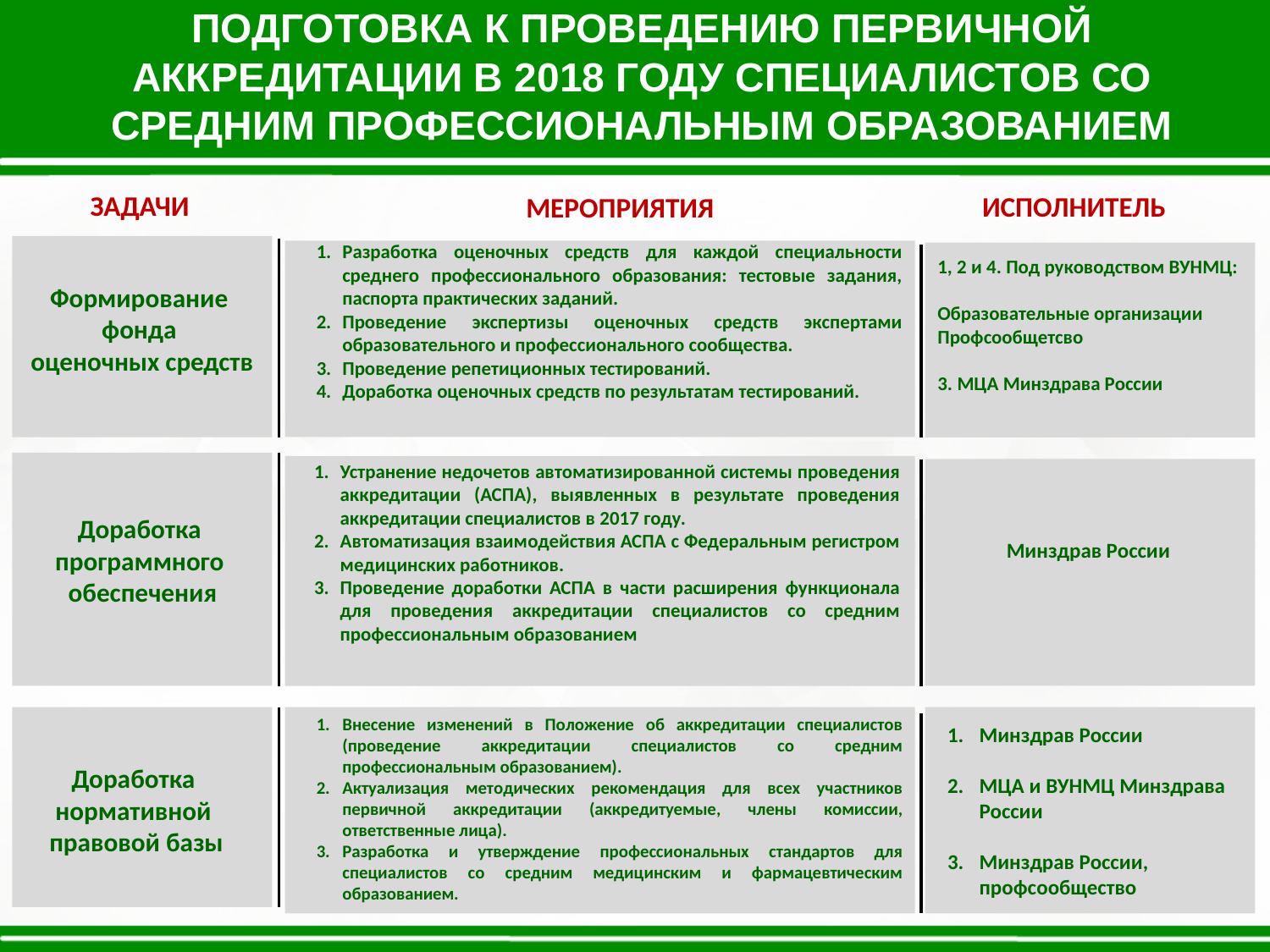

ПОДГОТОВКА К ПРОВЕДЕНИЮ ПЕРВИЧНОЙ АККРЕДИТАЦИИ В 2018 ГОДУ СПЕЦИАЛИСТОВ СО СРЕДНИМ ПРОФЕССИОНАЛЬНЫМ ОБРАЗОВАНИЕМ
ЗАДАЧИ
ИСПОЛНИТЕЛЬ
МЕРОПРИЯТИЯ
Разработка оценочных средств для каждой специальности среднего профессионального образования: тестовые задания, паспорта практических заданий.
Проведение экспертизы оценочных средств экспертами образовательного и профессионального сообщества.
Проведение репетиционных тестирований.
Доработка оценочных средств по результатам тестирований.

Формирование
фонда
оценочных средств

1, 2 и 4. Под руководством ВУНМЦ:

Образовательные организации
Профсообщетсво

3. МЦА Минздрава России

Доработка
программного
обеспечения
Устранение недочетов автоматизированной системы проведения аккредитации (АСПА), выявленных в результате проведения аккредитации специалистов в 2017 году.
Автоматизация взаимодействия АСПА с Федеральным регистром медицинских работников.
Проведение доработки АСПА в части расширения функционала для проведения аккредитации специалистов со средним профессиональным образованием

Минздрав России

Доработка
нормативной
правовой базы

Внесение изменений в Положение об аккредитации специалистов (проведение аккредитации специалистов со средним профессиональным образованием).
Актуализация методических рекомендация для всех участников первичной аккредитации (аккредитуемые, члены комиссии, ответственные лица).
Разработка и утверждение профессиональных стандартов для специалистов со средним медицинским и фармацевтическим образованием.

Минздрав России

МЦА и ВУНМЦ Минздрава России

Минздрав России, профсообщество